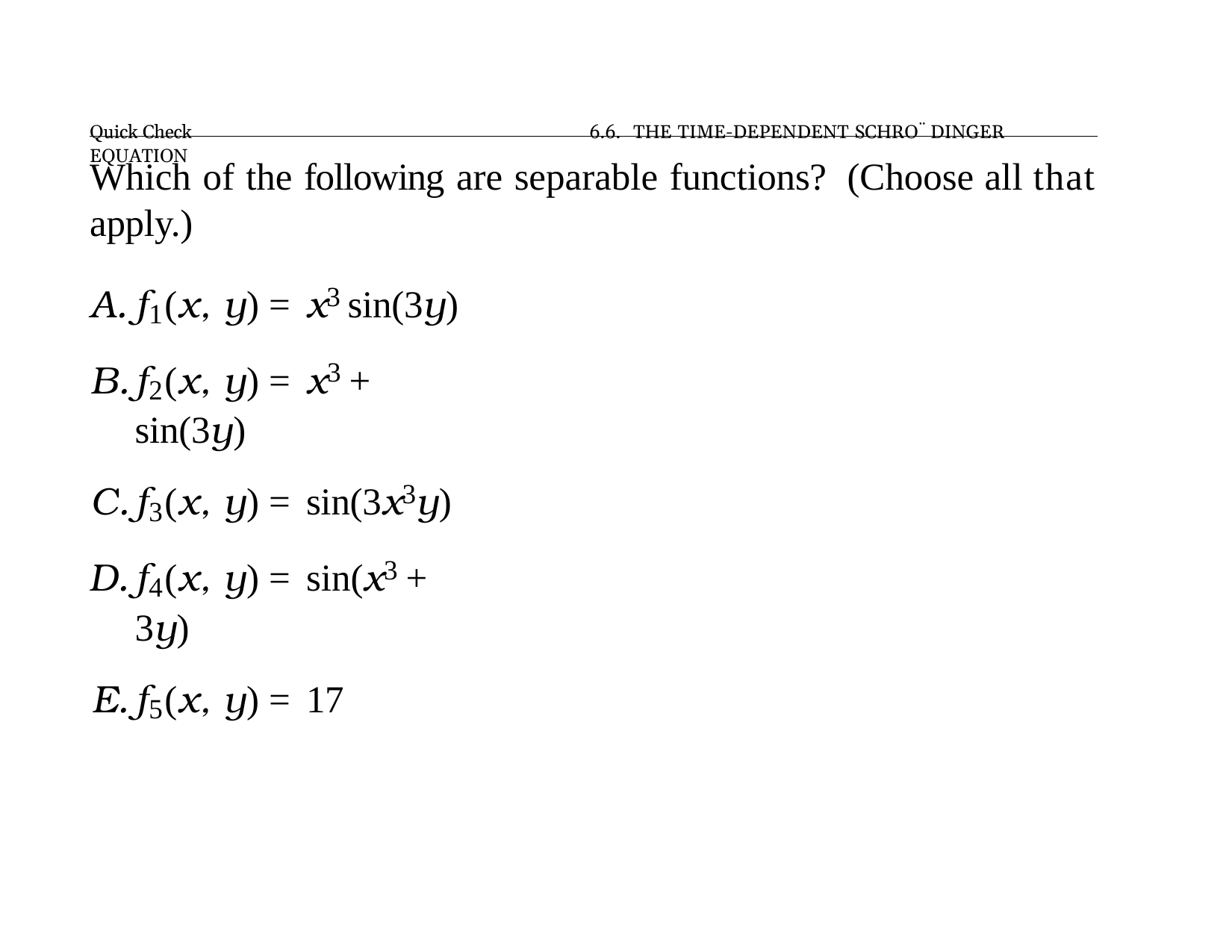

Quick Check	6.6.  THE TIME-DEPENDENT SCHRO¨ DINGER EQUATION

# Which of the following are separable functions?	(Choose all that apply.)
f1(x, y) = x3 sin(3y)
f2(x, y) = x3 + sin(3y)
f3(x, y) = sin(3x3y)
f4(x, y) = sin(x3 + 3y)
f5(x, y) = 17